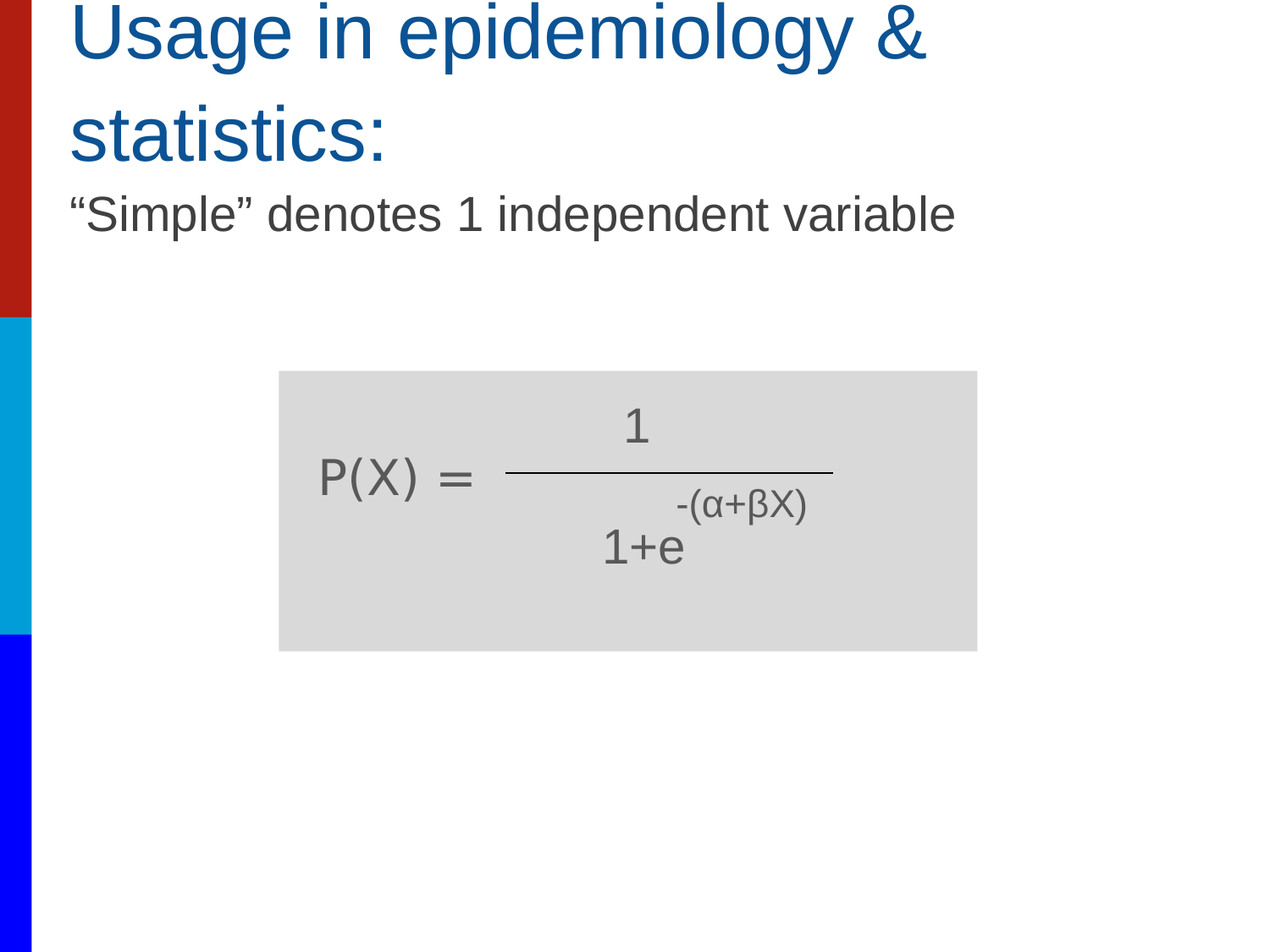

# Usage in epidemiology & statistics: “Simple” denotes 1 independent variable

1
-(α+βX)
1+e
P(X) =